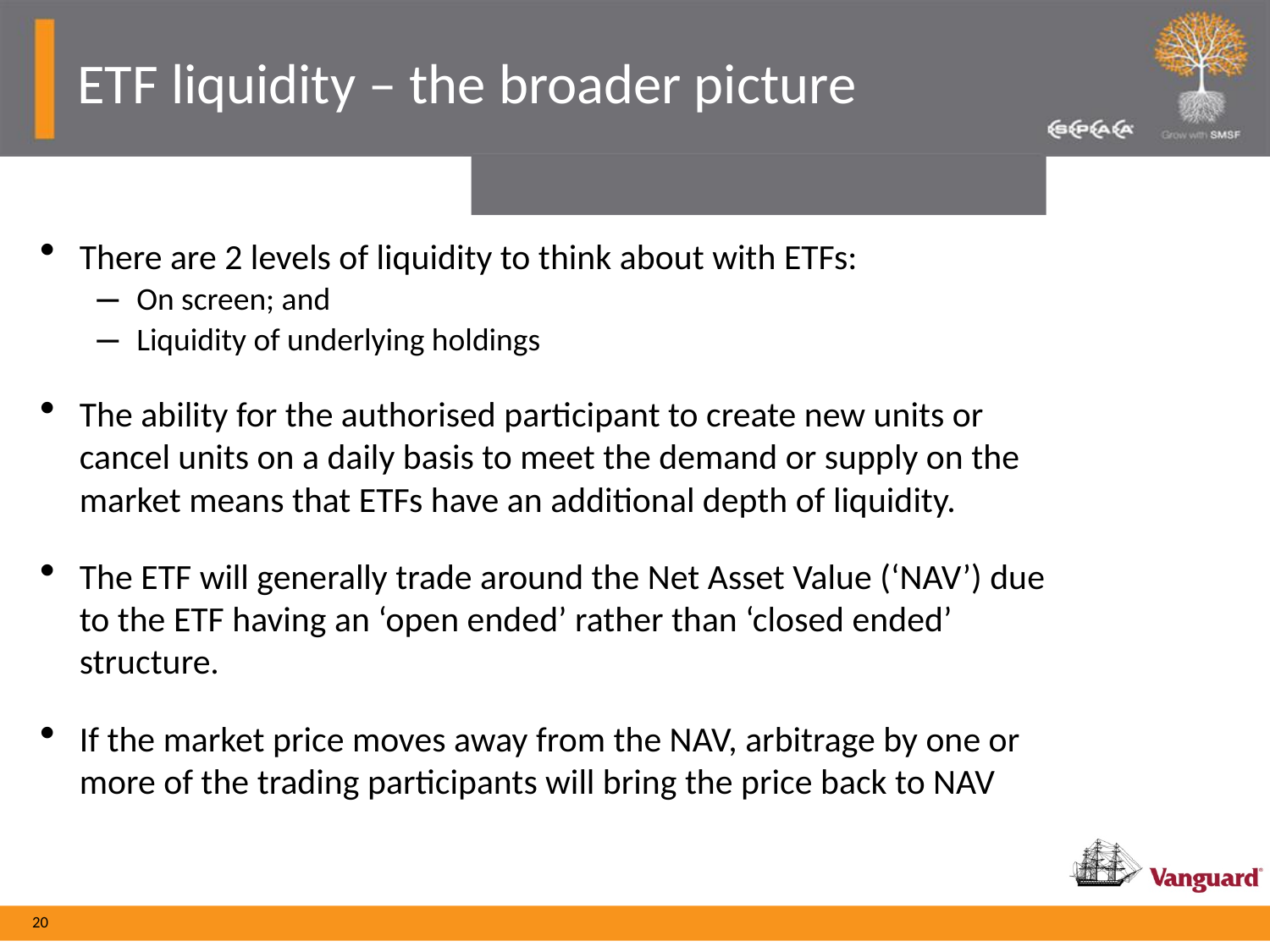

# ETF liquidity – the broader picture

There are 2 levels of liquidity to think about with ETFs:
On screen; and
Liquidity of underlying holdings
The ability for the authorised participant to create new units or cancel units on a daily basis to meet the demand or supply on the market means that ETFs have an additional depth of liquidity.
The ETF will generally trade around the Net Asset Value (‘NAV’) due to the ETF having an ‘open ended’ rather than ‘closed ended’ structure.
If the market price moves away from the NAV, arbitrage by one or more of the trading participants will bring the price back to NAV

20